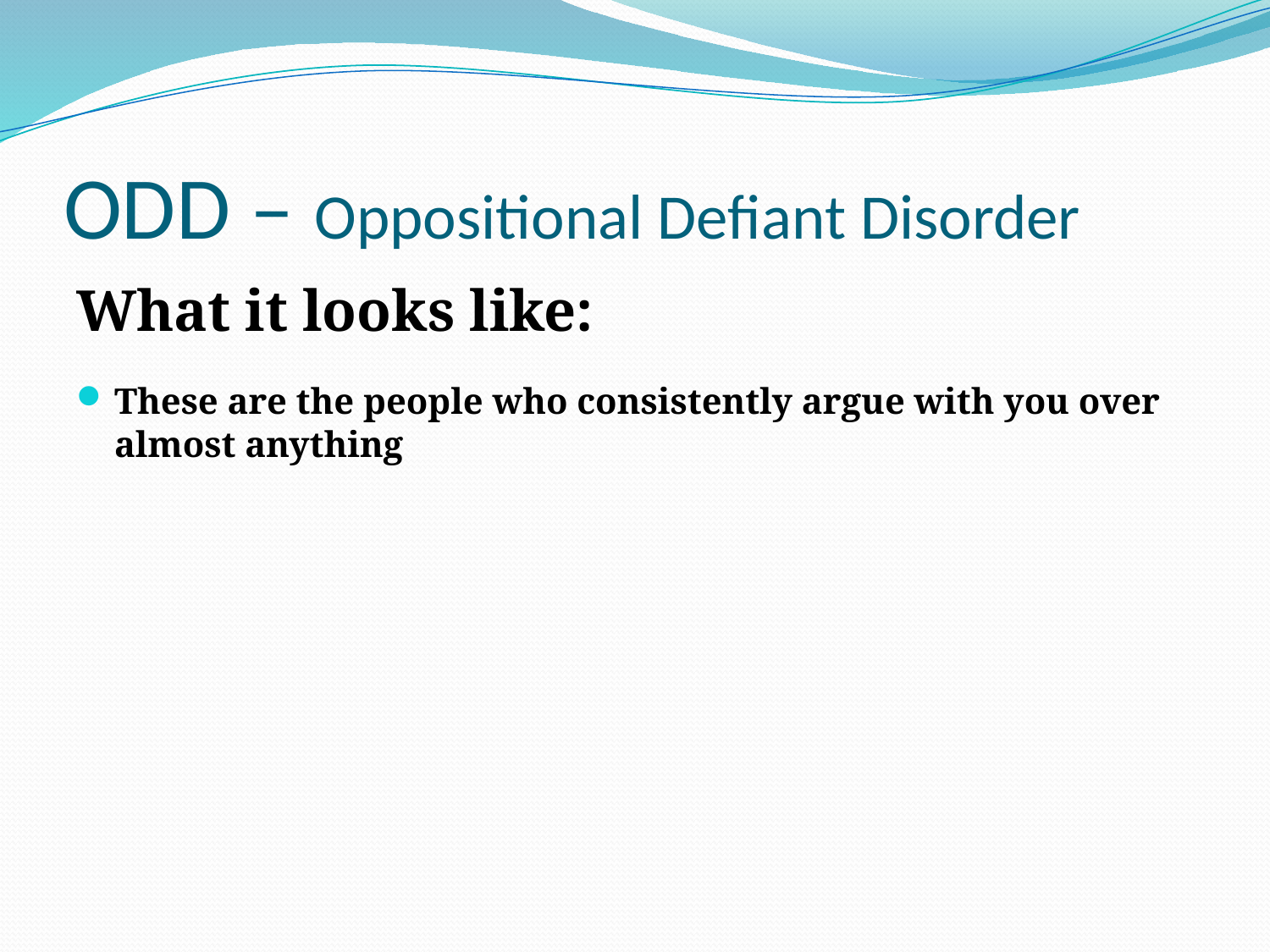

# ODD – Oppositional Defiant Disorder
What it looks like:

These are the people who consistently argue with you over almost anything